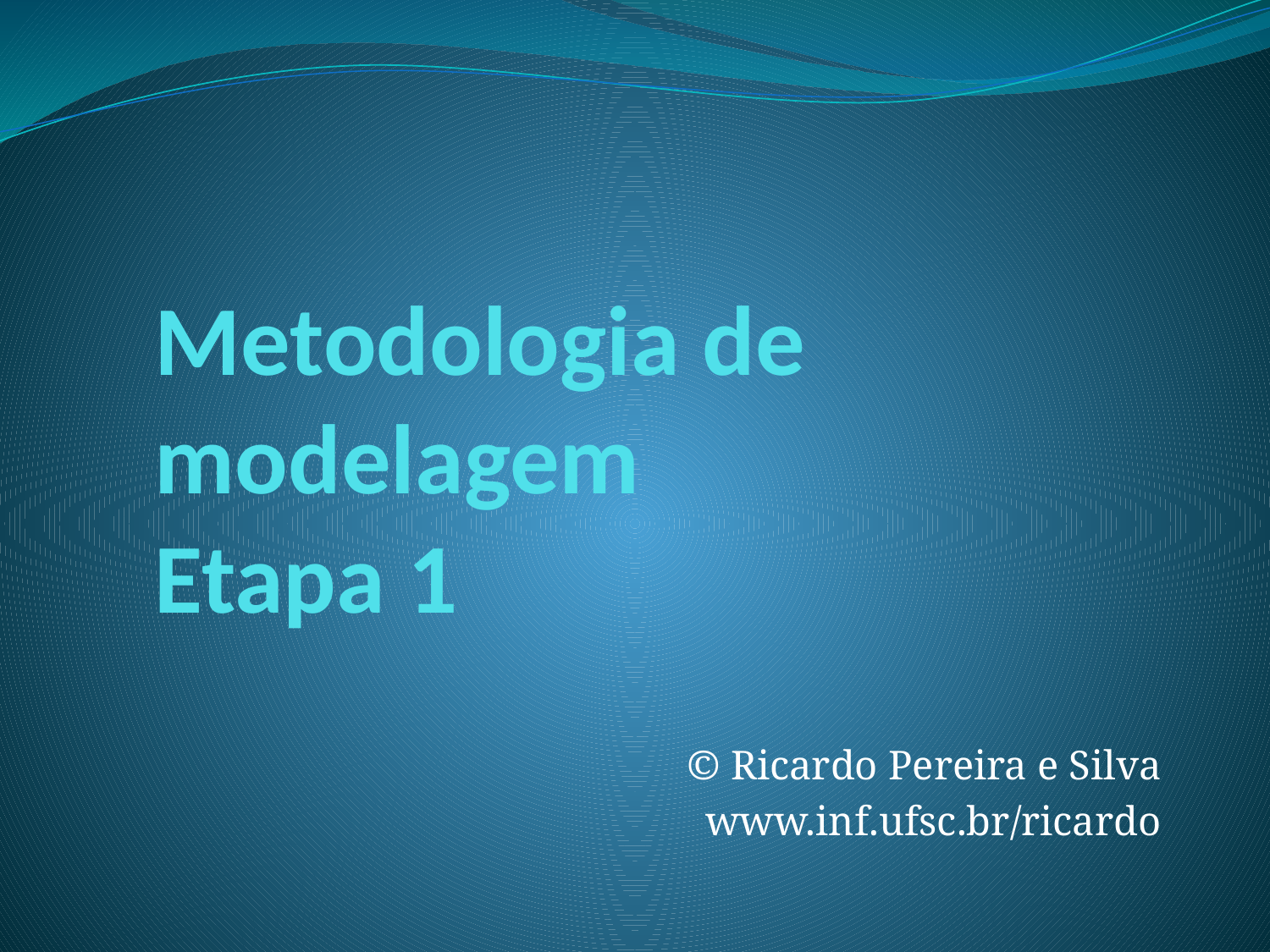

# Metodologia de modelagem Etapa 1
© Ricardo Pereira e Silva
www.inf.ufsc.br/ricardo